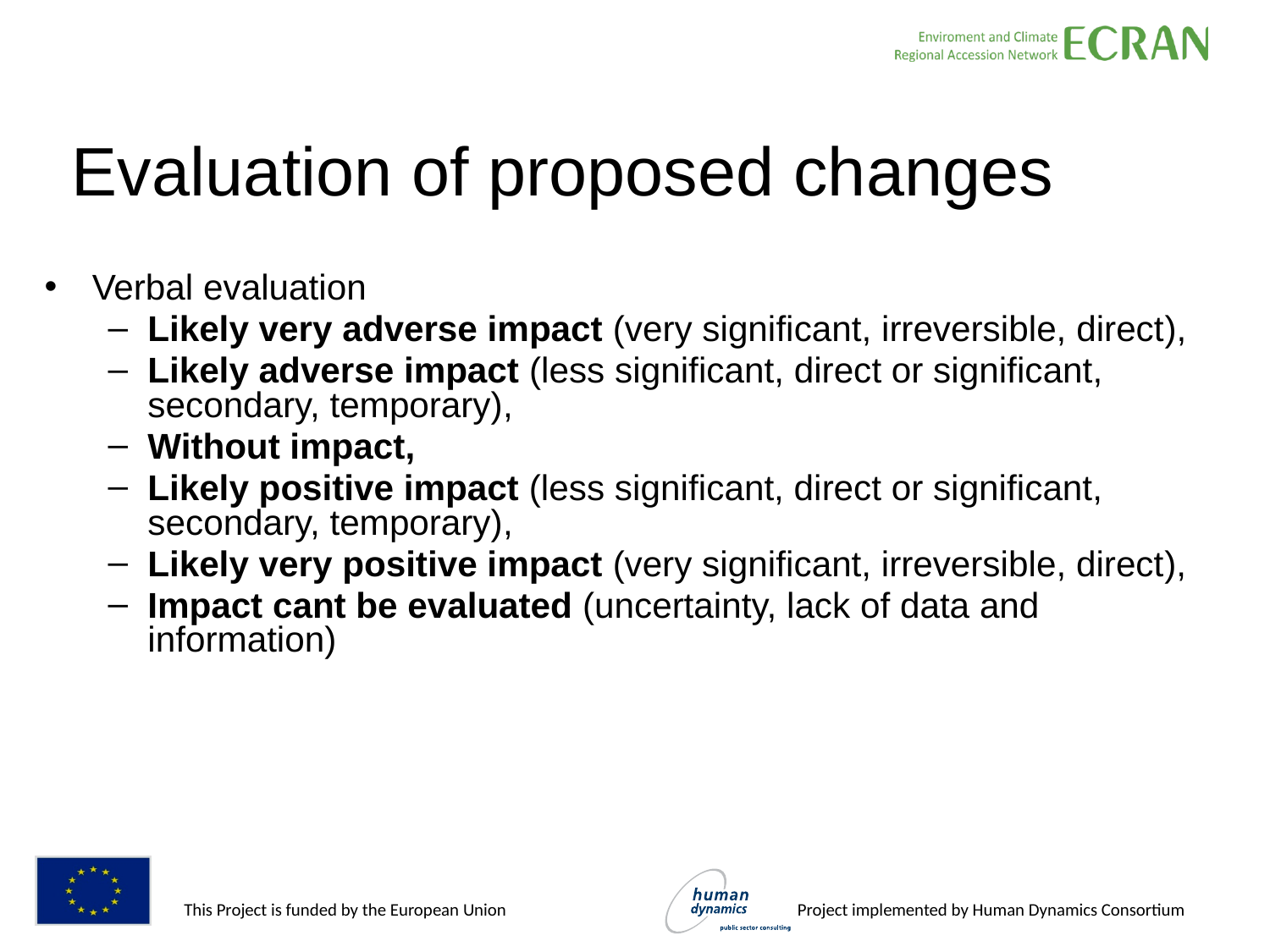

# Evaluation of proposed changes
Verbal evaluation
Likely very adverse impact (very significant, irreversible, direct),
Likely adverse impact (less significant, direct or significant, secondary, temporary),
Without impact,
Likely positive impact (less significant, direct or significant, secondary, temporary),
Likely very positive impact (very significant, irreversible, direct),
Impact cant be evaluated (uncertainty, lack of data and information)